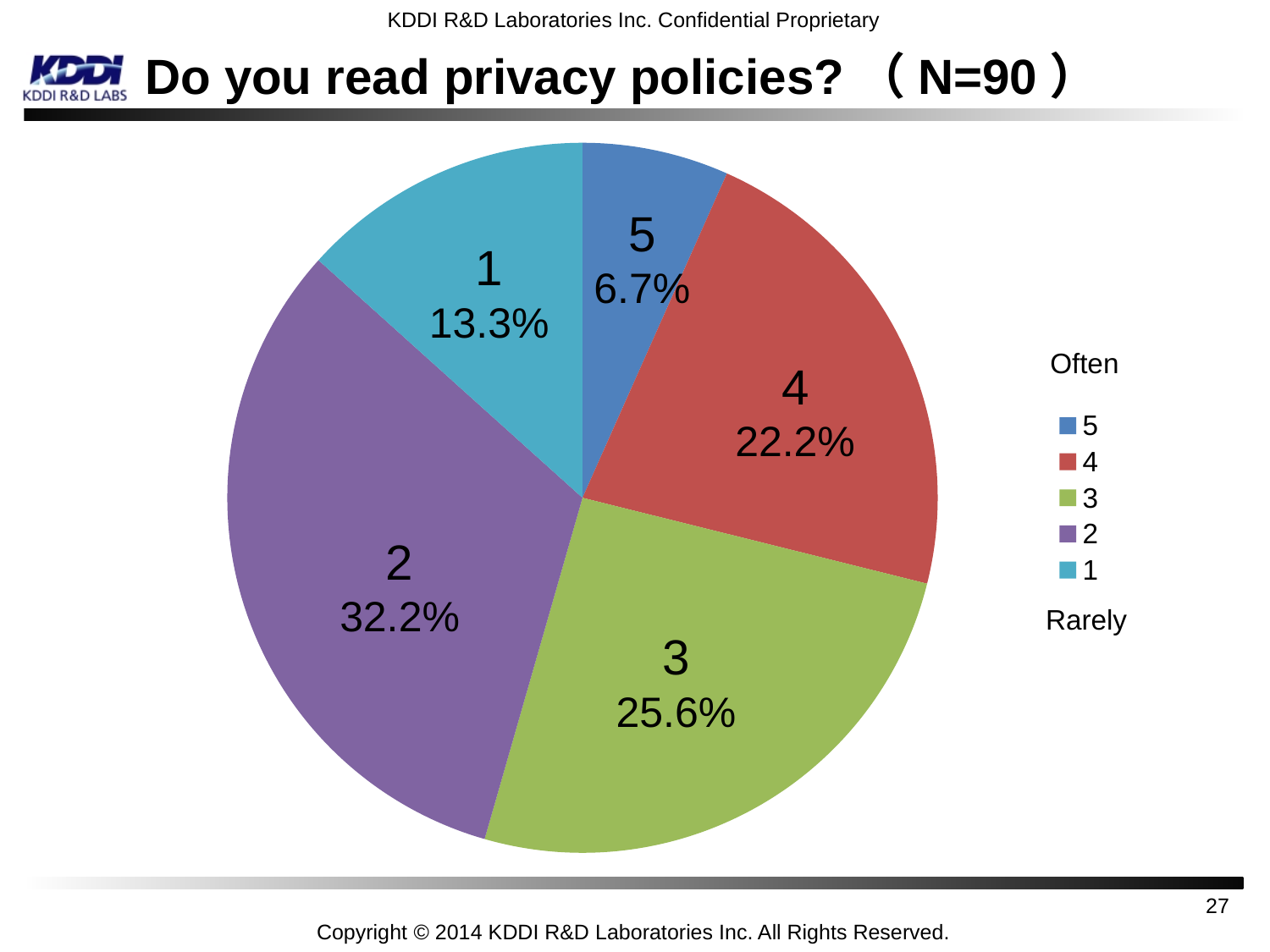

# Do you read privacy policies?（N=90）

### Chart

| Category |  |
|---|---|
| 5 | 6.666666666666667 |
| 4 | 22.22222222222222 |
| 3 | 25.555555555555554 |
| 2 | 32.22222222222222 |
| 1 | 13.333333333333334 |
5
6.7%
1
13.3%
Often
4
22.2%
2
32.2%
Rarely
3
25.6%
27